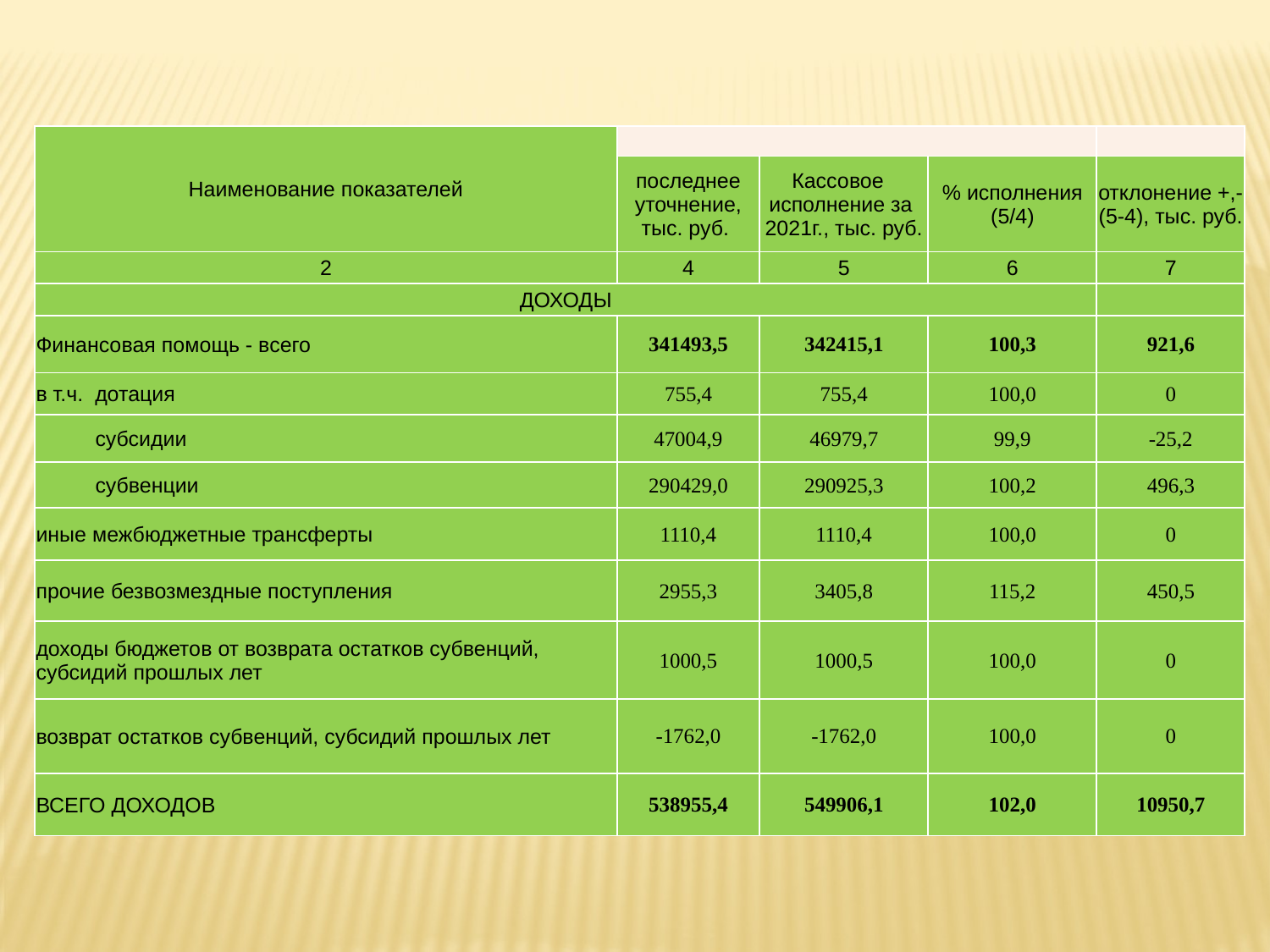

| Наименование показателей |  |  |  |  |
| --- | --- | --- | --- | --- |
|  | последнее уточнение, тыс. руб. | Кассовое исполнение за 2021г., тыс. руб. | % исполнения (5/4) | отклонение +,- (5-4), тыс. руб. |
| 2 | 4 | 5 | 6 | 7 |
| ДОХОДЫ |  |  |  |  |
| Финансовая помощь - всего | 341493,5 | 342415,1 | 100,3 | 921,6 |
| в т.ч. дотация | 755,4 | 755,4 | 100,0 | 0 |
| субсидии | 47004,9 | 46979,7 | 99,9 | -25,2 |
| субвенции | 290429,0 | 290925,3 | 100,2 | 496,3 |
| иные межбюджетные трансферты | 1110,4 | 1110,4 | 100,0 | 0 |
| прочие безвозмездные поступления | 2955,3 | 3405,8 | 115,2 | 450,5 |
| доходы бюджетов от возврата остатков субвенций, субсидий прошлых лет | 1000,5 | 1000,5 | 100,0 | 0 |
| возврат остатков субвенций, субсидий прошлых лет | -1762,0 | -1762,0 | 100,0 | 0 |
| ВСЕГО ДОХОДОВ | 538955,4 | 549906,1 | 102,0 | 10950,7 |